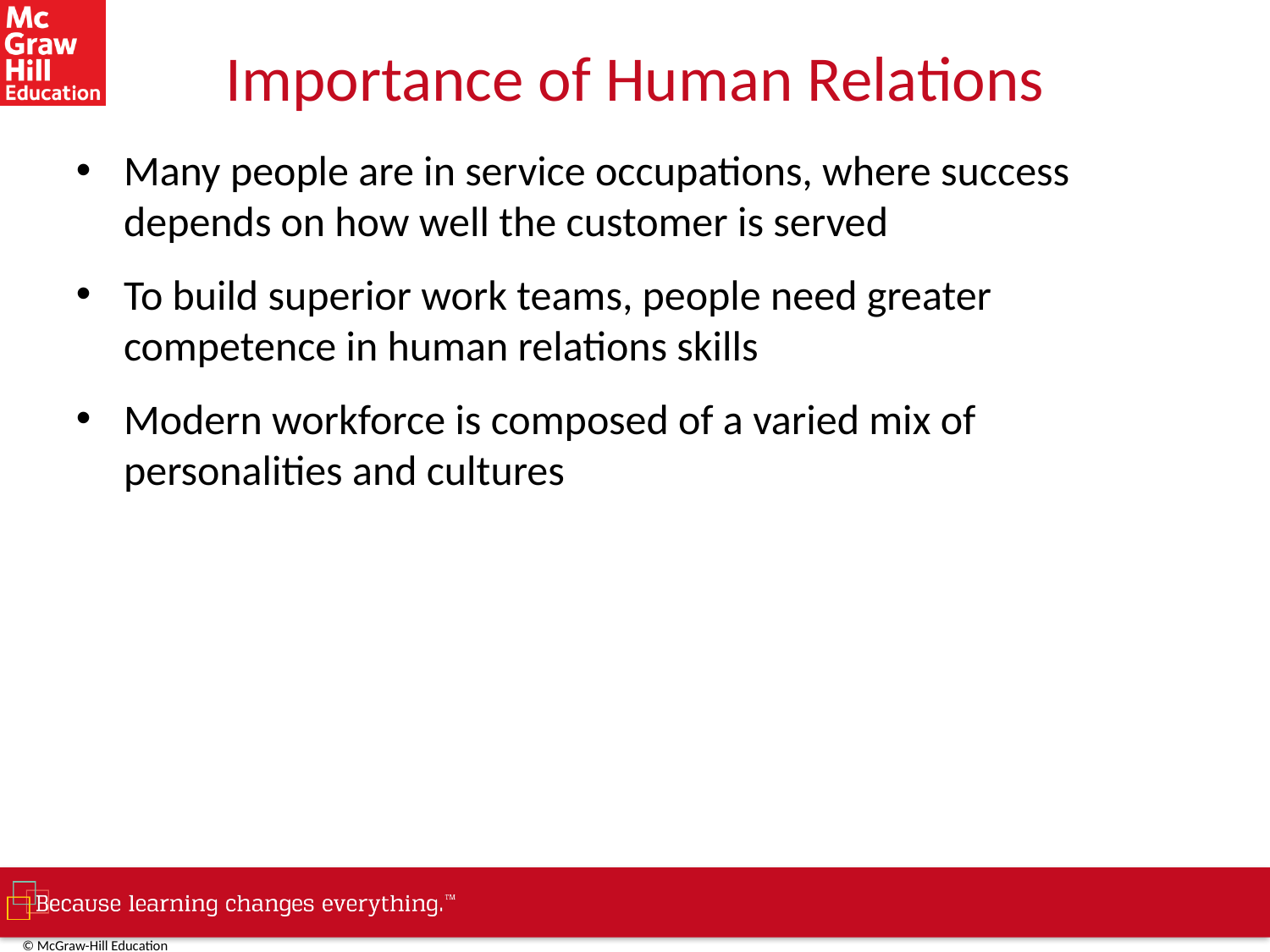

# Importance of Human Relations
Many people are in service occupations, where success depends on how well the customer is served
To build superior work teams, people need greater competence in human relations skills
Modern workforce is composed of a varied mix of personalities and cultures